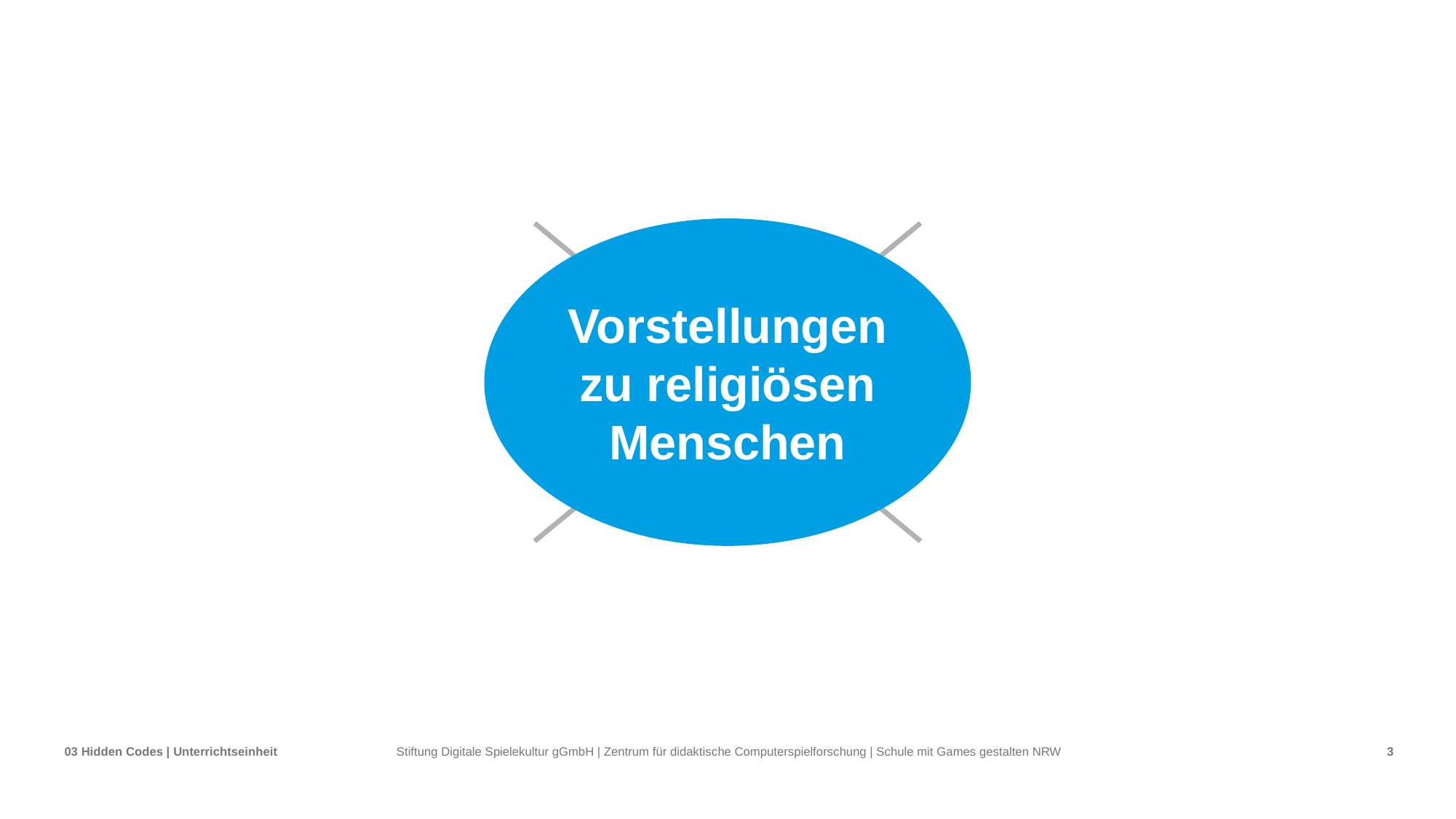

Vorstellungen zu religiösen Menschen
03 Hidden Codes | Unterrichtseinheit
3